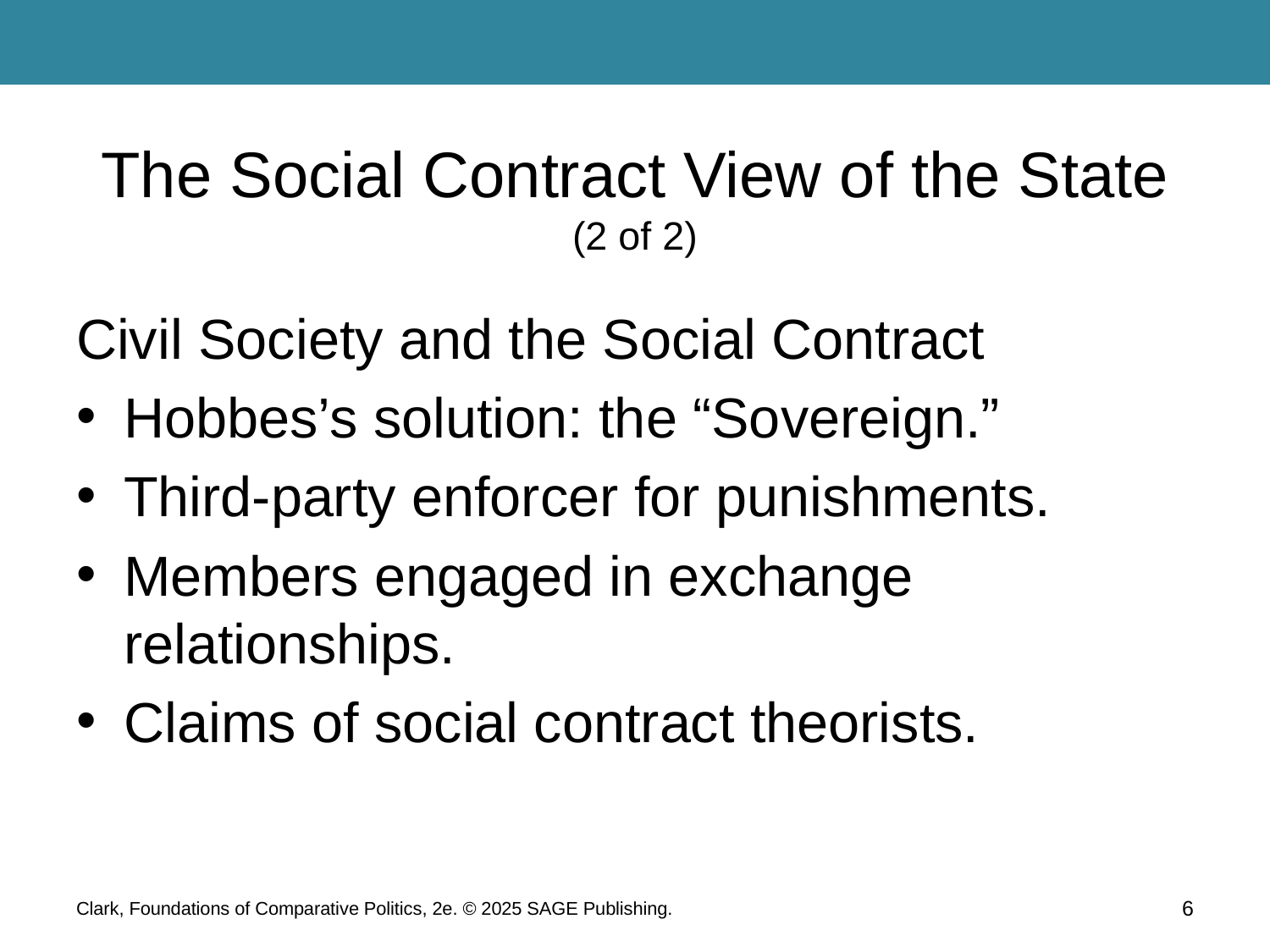

# The Social Contract View of the State (2 of 2)
Civil Society and the Social Contract
Hobbes’s solution: the “Sovereign.”
Third-party enforcer for punishments.
Members engaged in exchange relationships.
Claims of social contract theorists.
Clark, Foundations of Comparative Politics, 2e. © 2025 SAGE Publishing.
6